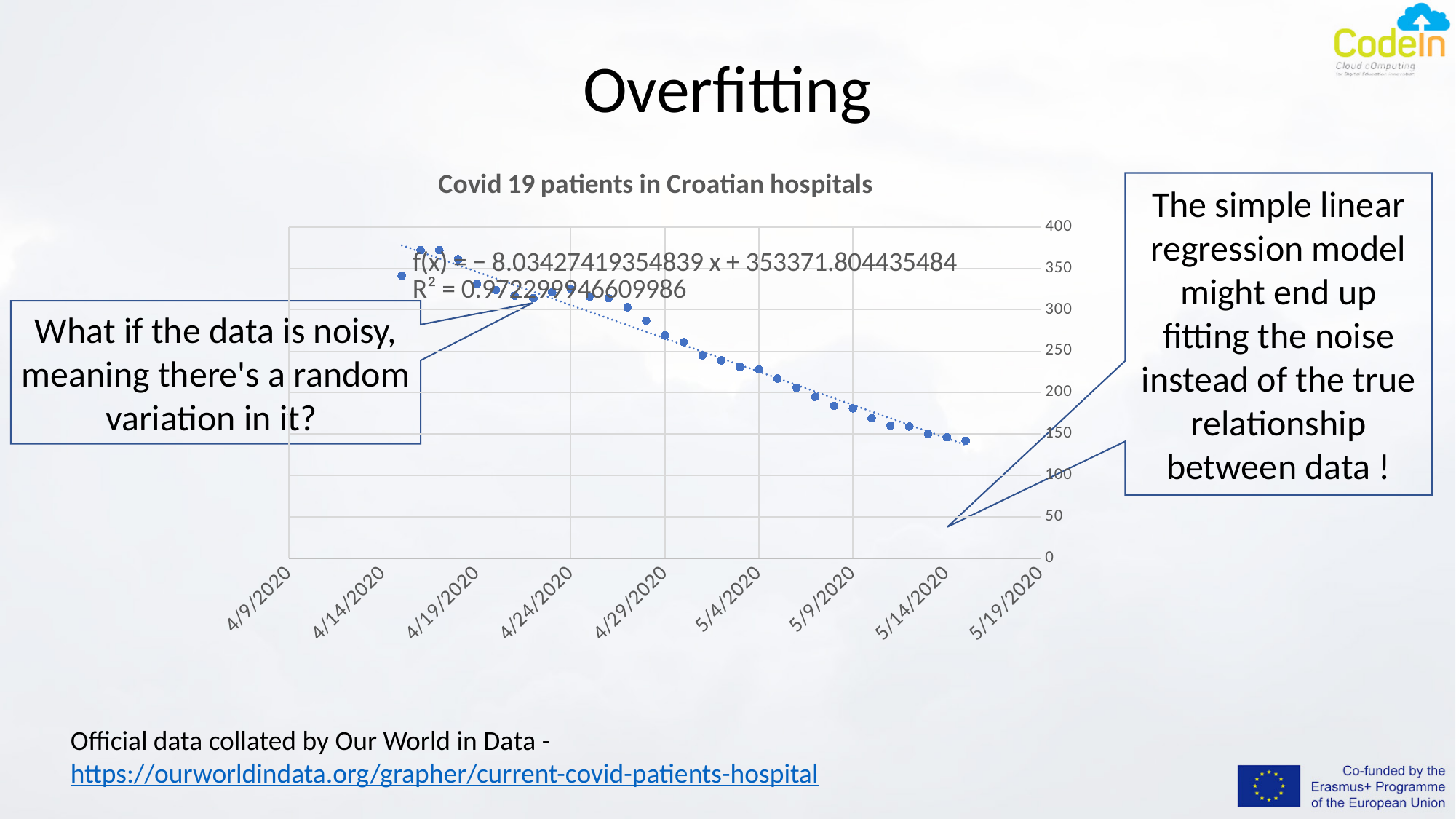

# Overfitting

### Chart: Covid 19 patients in Croatian hospitals

| Category | Patients in hospitals |
|---|---|
The simple linear regression model might end up fitting the noise instead of the true relationship between data !

What if the data is noisy, meaning there's a random variation in it?
Official data collated by Our World in Data - https://ourworldindata.org/grapher/current-covid-patients-hospital